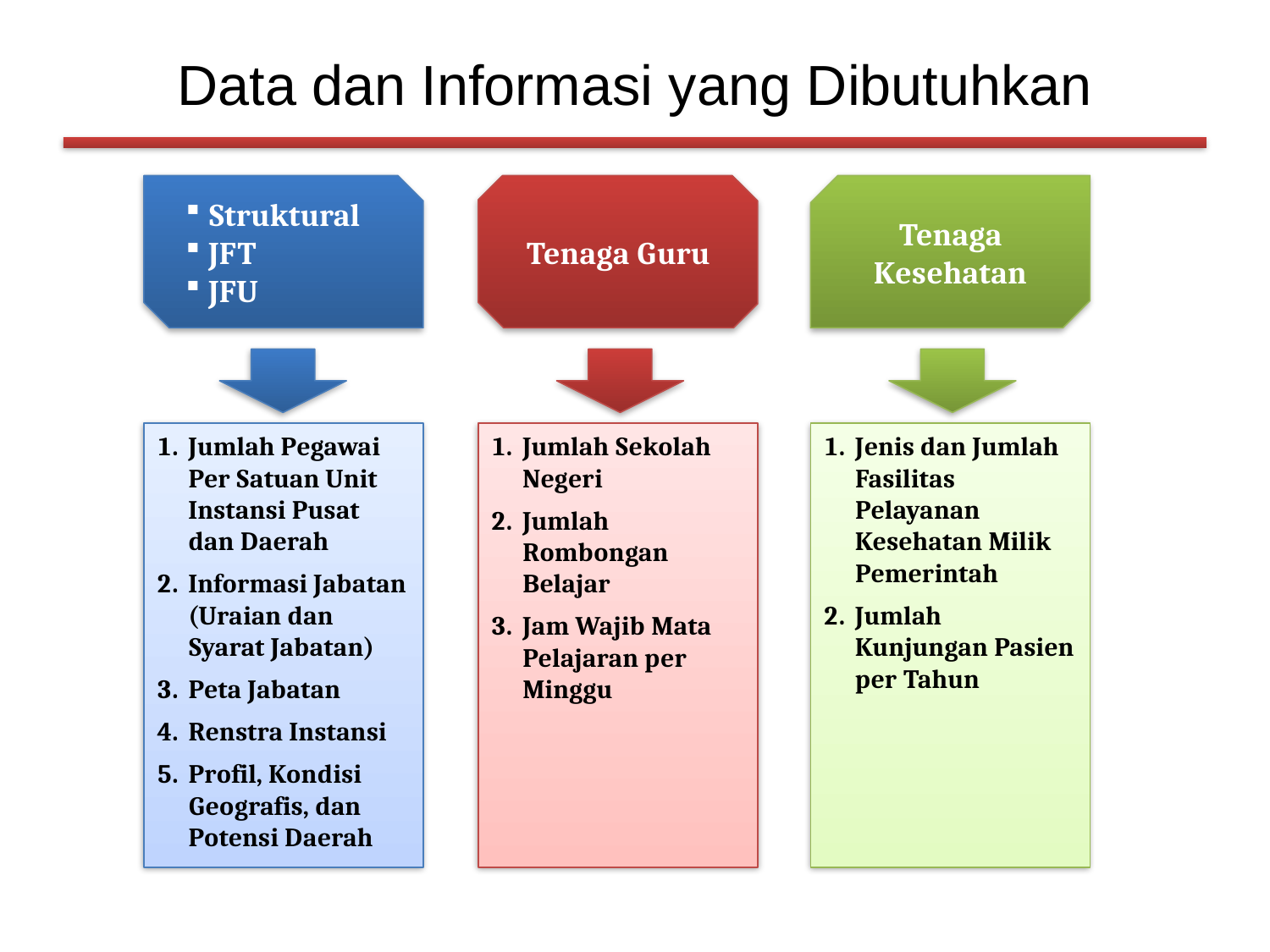

# Data dan Informasi yang Dibutuhkan

Struktural
JFT
JFU
Tenaga Guru
Tenaga Kesehatan

Jumlah Pegawai Per Satuan Unit Instansi Pusat dan Daerah
Informasi Jabatan (Uraian dan Syarat Jabatan)
Peta Jabatan
Renstra Instansi
Profil, Kondisi Geografis, dan Potensi Daerah
Jumlah Sekolah Negeri
Jumlah Rombongan Belajar
Jam Wajib Mata Pelajaran per Minggu
Jenis dan Jumlah Fasilitas Pelayanan Kesehatan Milik Pemerintah
Jumlah Kunjungan Pasien per Tahun